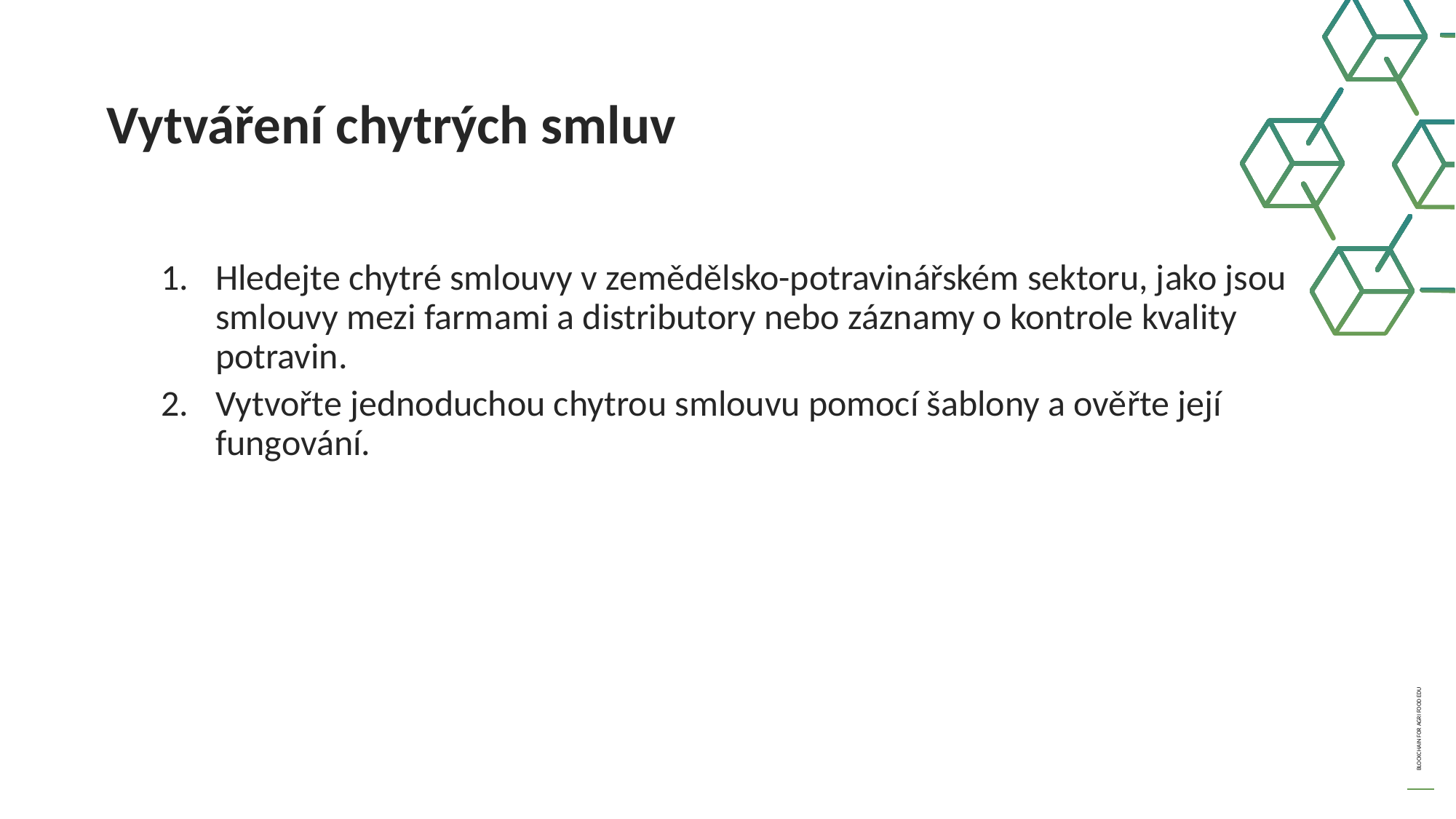

Vytváření chytrých smluv
Hledejte chytré smlouvy v zemědělsko-potravinářském sektoru, jako jsou smlouvy mezi farmami a distributory nebo záznamy o kontrole kvality potravin.
Vytvořte jednoduchou chytrou smlouvu pomocí šablony a ověřte její fungování.